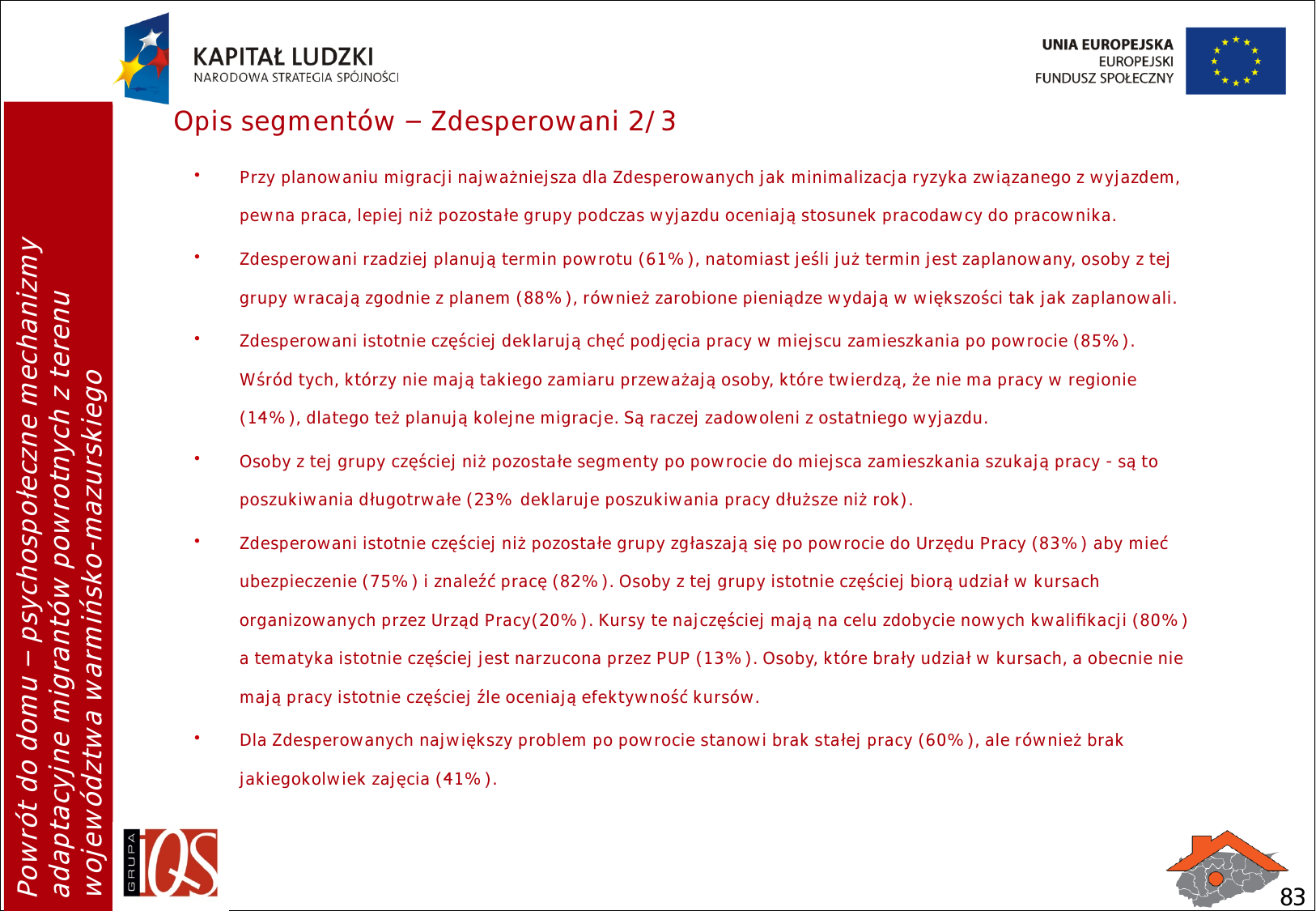

Opis segmentów – Zdesperowani 2/3
Przy planowaniu migracji najważniejsza dla Zdesperowanych jak minimalizacja ryzyka związanego z wyjazdem, pewna praca, lepiej niż pozostałe grupy podczas wyjazdu oceniają stosunek pracodawcy do pracownika.
Zdesperowani rzadziej planują termin powrotu (61%), natomiast jeśli już termin jest zaplanowany, osoby z tej grupy wracają zgodnie z planem (88%), również zarobione pieniądze wydają w większości tak jak zaplanowali.
Zdesperowani istotnie częściej deklarują chęć podjęcia pracy w miejscu zamieszkania po powrocie (85%). Wśród tych, którzy nie mają takiego zamiaru przeważają osoby, które twierdzą, że nie ma pracy w regionie (14%), dlatego też planują kolejne migracje. Są raczej zadowoleni z ostatniego wyjazdu.
Osoby z tej grupy częściej niż pozostałe segmenty po powrocie do miejsca zamieszkania szukają pracy - są to poszukiwania długotrwałe (23% deklaruje poszukiwania pracy dłuższe niż rok).
Zdesperowani istotnie częściej niż pozostałe grupy zgłaszają się po powrocie do Urzędu Pracy (83%) aby mieć ubezpieczenie (75%) i znaleźć pracę (82%). Osoby z tej grupy istotnie częściej biorą udział w kursach organizowanych przez Urząd Pracy(20%). Kursy te najczęściej mają na celu zdobycie nowych kwalifikacji (80%) a tematyka istotnie częściej jest narzucona przez PUP (13%). Osoby, które brały udział w kursach, a obecnie nie mają pracy istotnie częściej źle oceniają efektywność kursów.
Dla Zdesperowanych największy problem po powrocie stanowi brak stałej pracy (60%), ale również brak jakiegokolwiek zajęcia (41%).
83